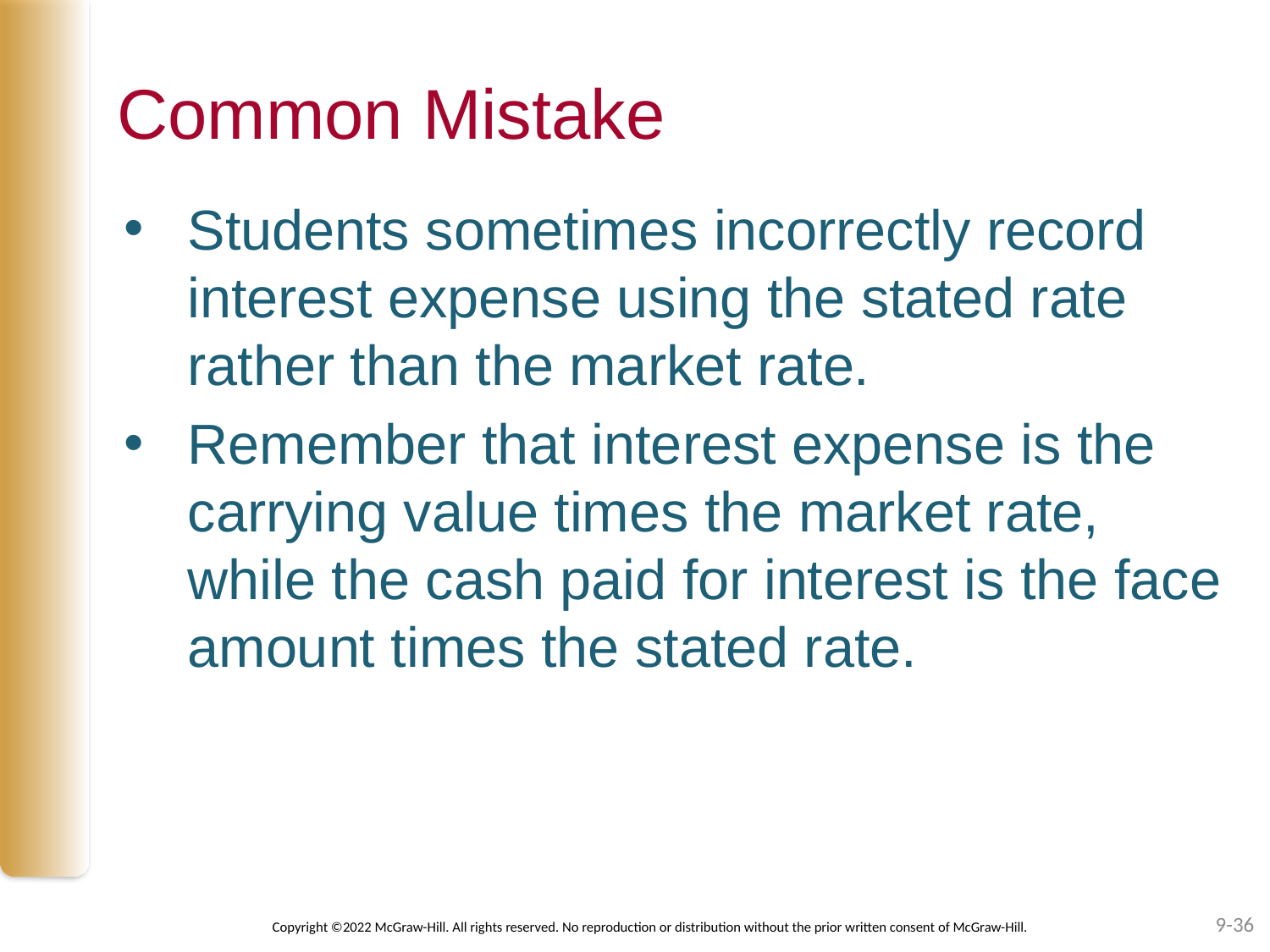

# Common Mistake
Students sometimes incorrectly record interest expense using the stated rate rather than the market rate.
Remember that interest expense is the carrying value times the market rate, while the cash paid for interest is the face amount times the stated rate.
9-36
Copyright ©2022 McGraw-Hill. All rights reserved. No reproduction or distribution without the prior written consent of McGraw-Hill.